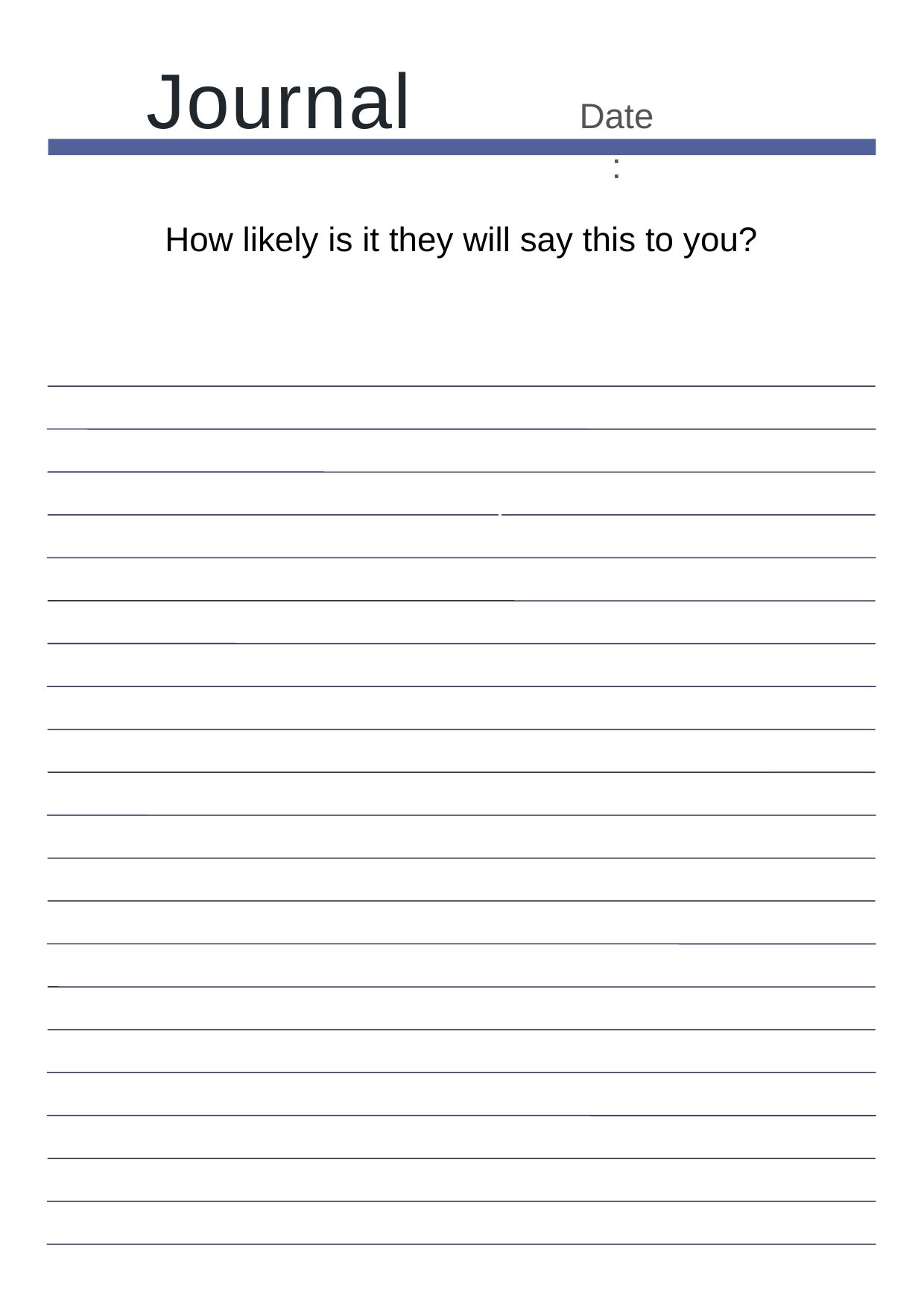

Journal
Date:

How likely is it they will say this to you?

Journal Prompt Here